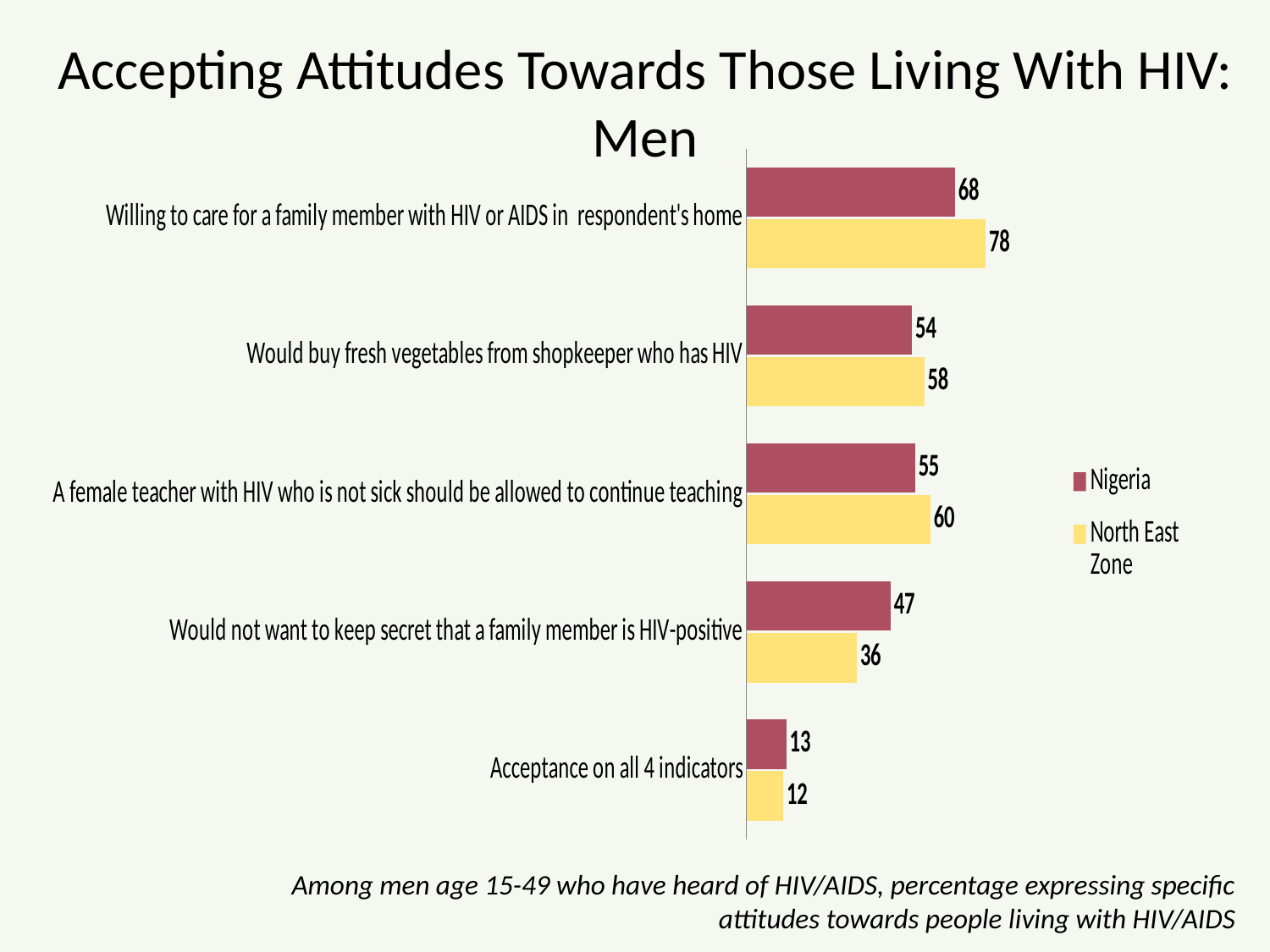

# Accepting Attitudes Towards Those Living With HIV: Men

### Chart

| Category | North East Zone | Nigeria |
|---|---|---|
| Acceptance on all 4 indicators | 12.0 | 13.0 |
| Would not want to keep secret that a family member is HIV-positive | 36.0 | 47.0 |
| A female teacher with HIV who is not sick should be allowed to continue teaching | 60.0 | 55.0 |
| Would buy fresh vegetables from shopkeeper who has HIV | 58.0 | 54.0 |
| Willing to care for a family member with HIV or AIDS in  respondent's home | 78.0 | 68.0 |
Among men age 15-49 who have heard of HIV/AIDS, percentage expressing specific attitudes towards people living with HIV/AIDS